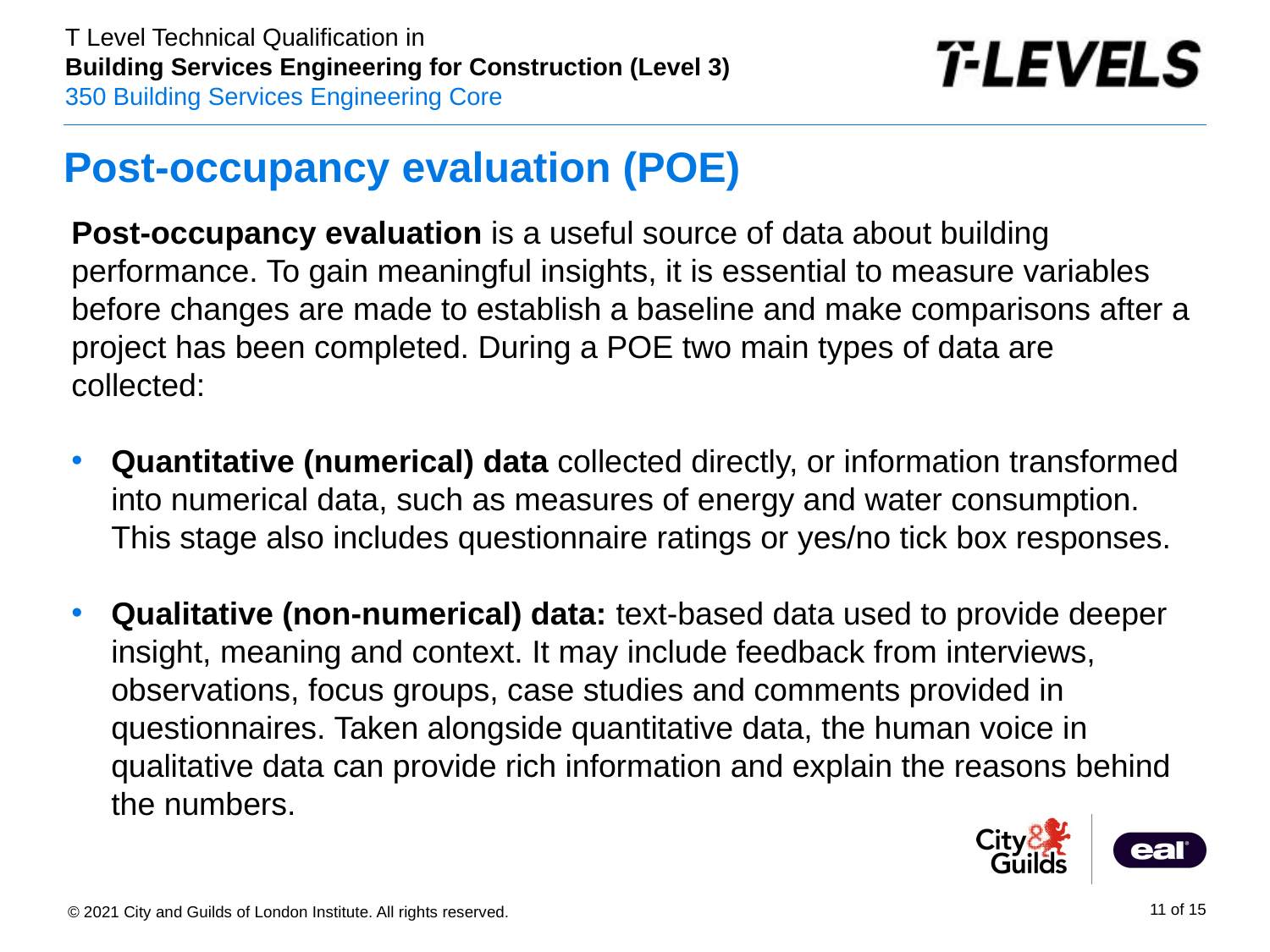

# Post-occupancy evaluation (POE)
Post-occupancy evaluation is a useful source of data about building performance. To gain meaningful insights, it is essential to measure variables before changes are made to establish a baseline and make comparisons after a project has been completed. During a POE two main types of data are collected:

Quantitative (numerical) data collected directly, or information transformed into numerical data, such as measures of energy and water consumption. This stage also includes questionnaire ratings or yes/no tick box responses.

Qualitative (non-numerical) data: text-based data used to provide deeper insight, meaning and context. It may include feedback from interviews, observations, focus groups, case studies and comments provided in questionnaires. Taken alongside quantitative data, the human voice in qualitative data can provide rich information and explain the reasons behind the numbers.